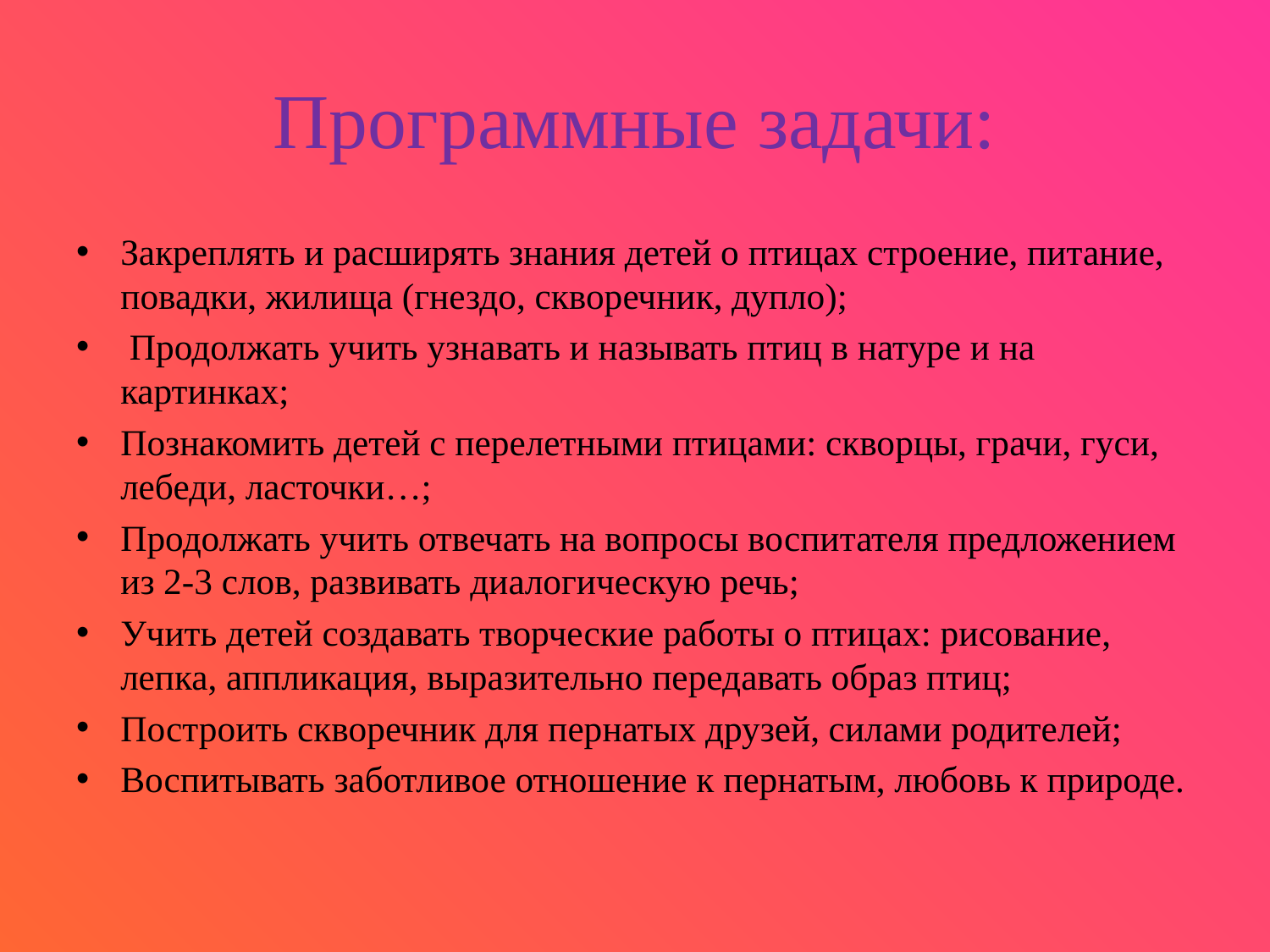

# Программные задачи:
Закреплять и расширять знания детей о птицах строение, питание, повадки, жилища (гнездо, скворечник, дупло);
 Продолжать учить узнавать и называть птиц в натуре и на картинках;
Познакомить детей с перелетными птицами: скворцы, грачи, гуси, лебеди, ласточки…;
Продолжать учить отвечать на вопросы воспитателя предложением из 2-3 слов, развивать диалогическую речь;
Учить детей создавать творческие работы о птицах: рисование, лепка, аппликация, выразительно передавать образ птиц;
Построить скворечник для пернатых друзей, силами родителей;
Воспитывать заботливое отношение к пернатым, любовь к природе.